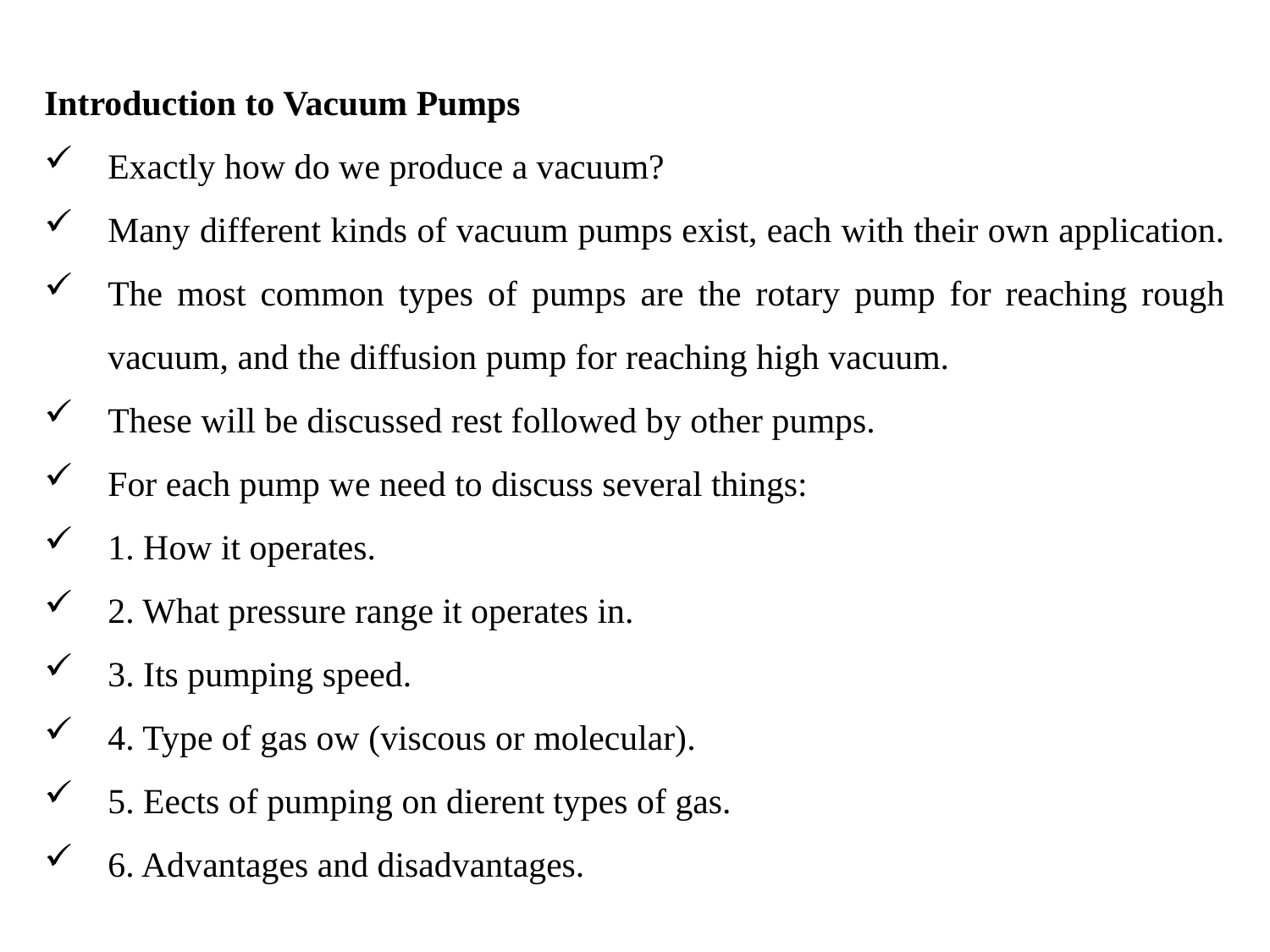

Introduction to Vacuum Pumps
Exactly how do we produce a vacuum?
Many different kinds of vacuum pumps exist, each with their own application.
The most common types of pumps are the rotary pump for reaching rough vacuum, and the diffusion pump for reaching high vacuum.
These will be discussed rest followed by other pumps.
For each pump we need to discuss several things:
1. How it operates.
2. What pressure range it operates in.
3. Its pumping speed.
4. Type of gas ow (viscous or molecular).
5. Eects of pumping on dierent types of gas.
6. Advantages and disadvantages.